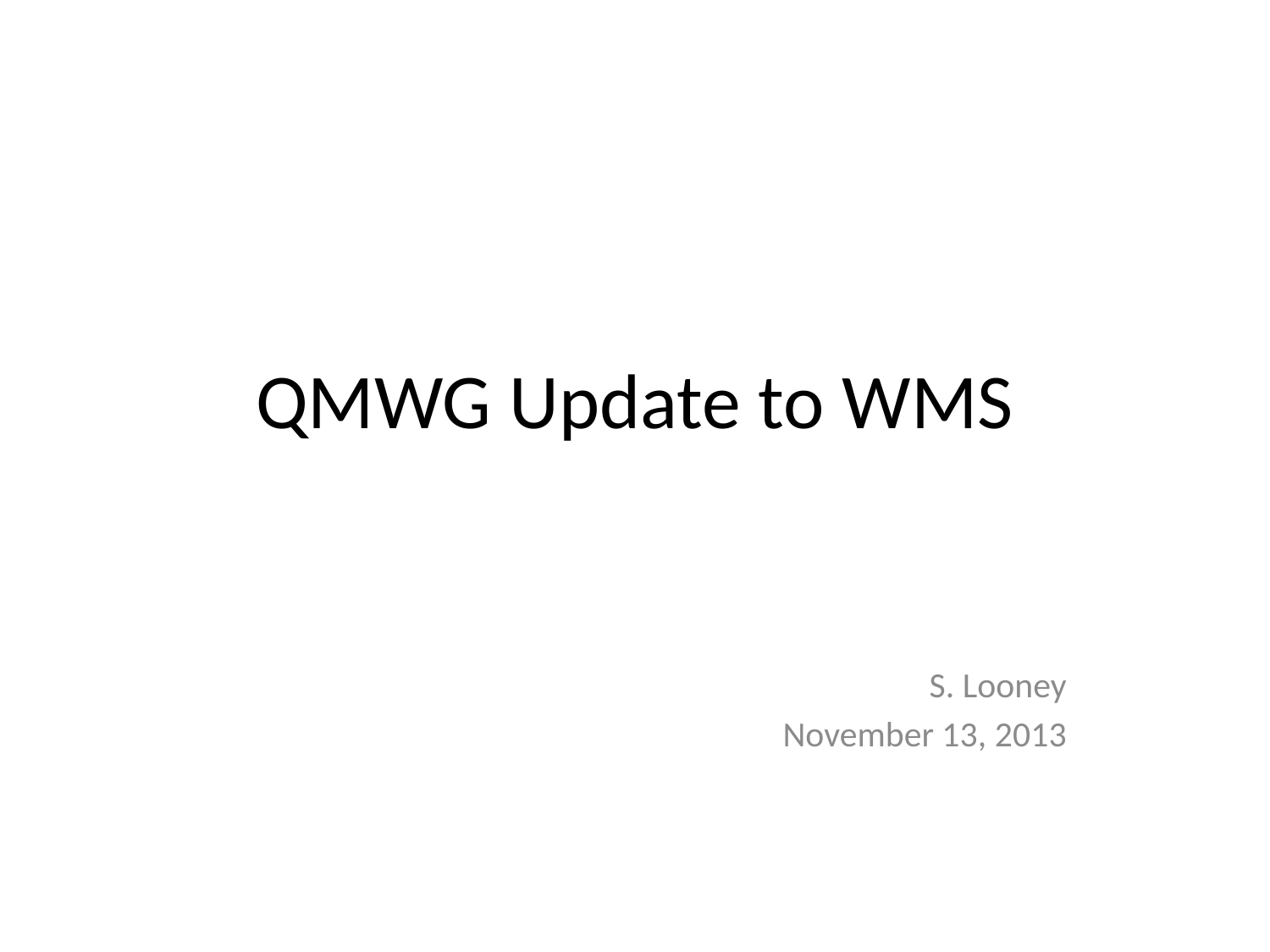

# QMWG Update to WMS
S. Looney
November 13, 2013